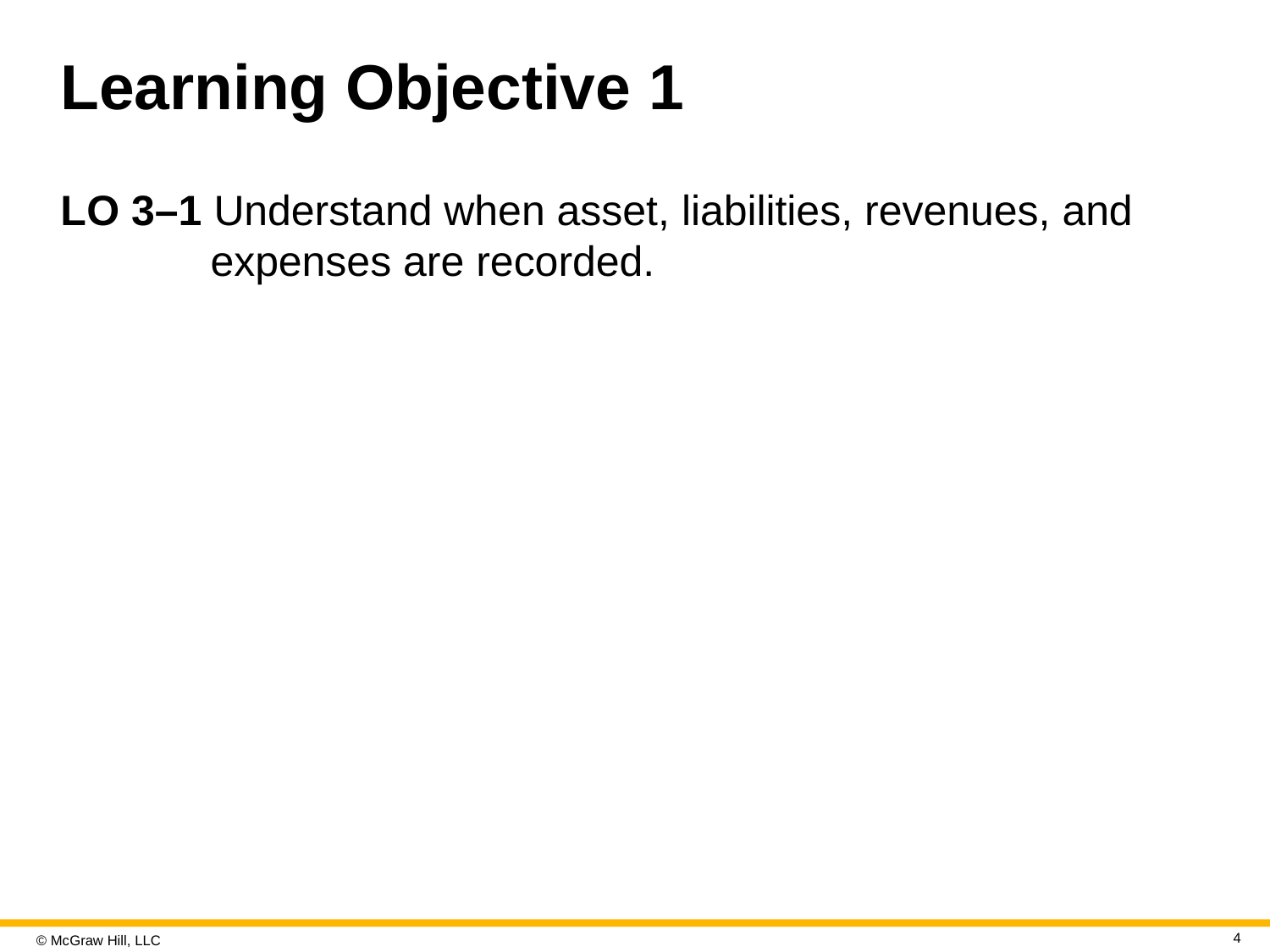

# Learning Objective 1
L O 3–1 Understand when asset, liabilities, revenues, and expenses are recorded.
4